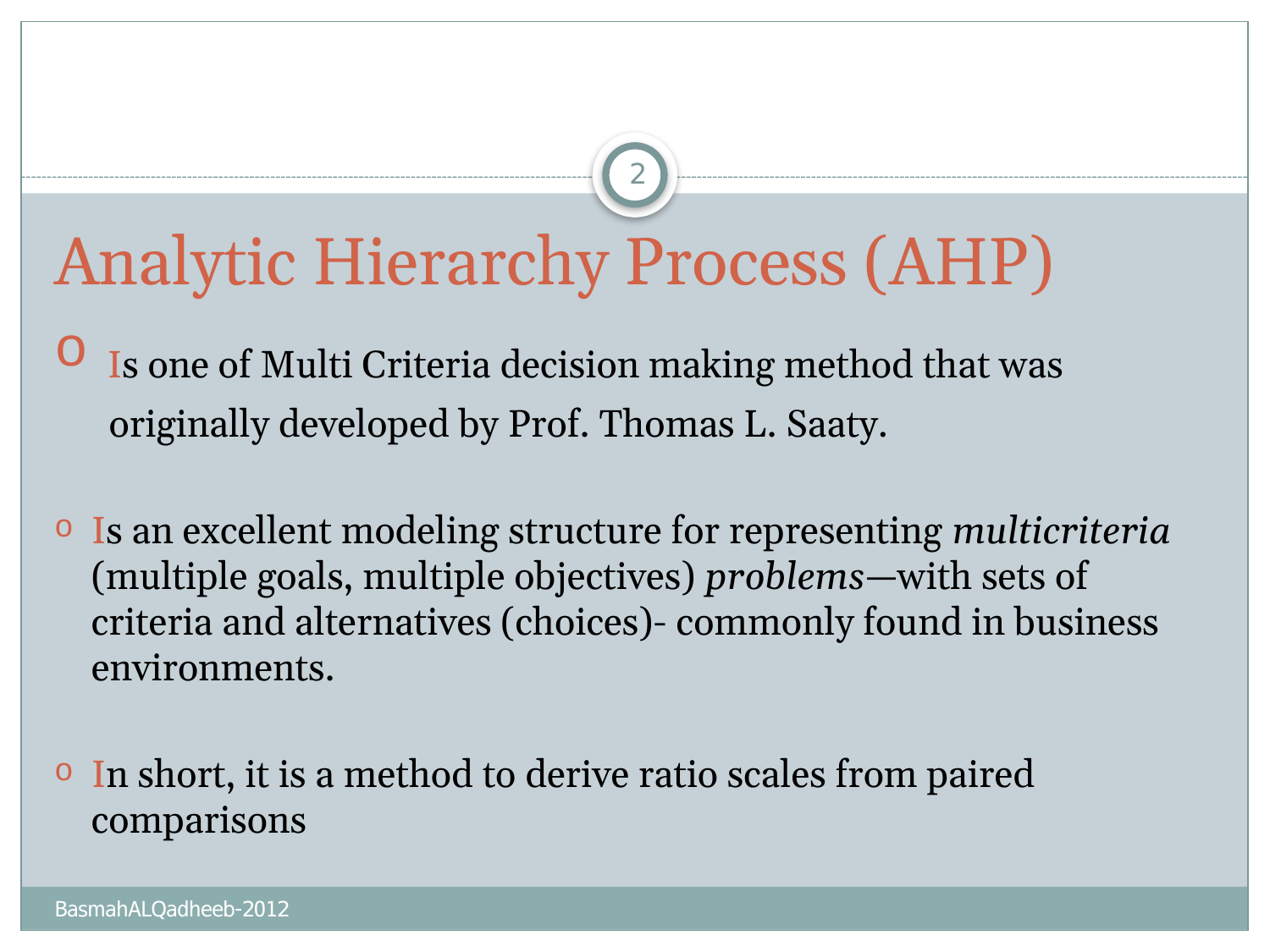

#
2
Analytic Hierarchy Process (AHP)
 Is one of Multi Criteria decision making method that was
      originally developed by Prof. Thomas L. Saaty.

Is an excellent modeling structure for representing multicriteria (multiple goals, multiple objectives) problems—with sets of criteria and alternatives (choices)- commonly found in business environments.

In short, it is a method to derive ratio scales from paired comparisons
BasmahALQadheeb-2012